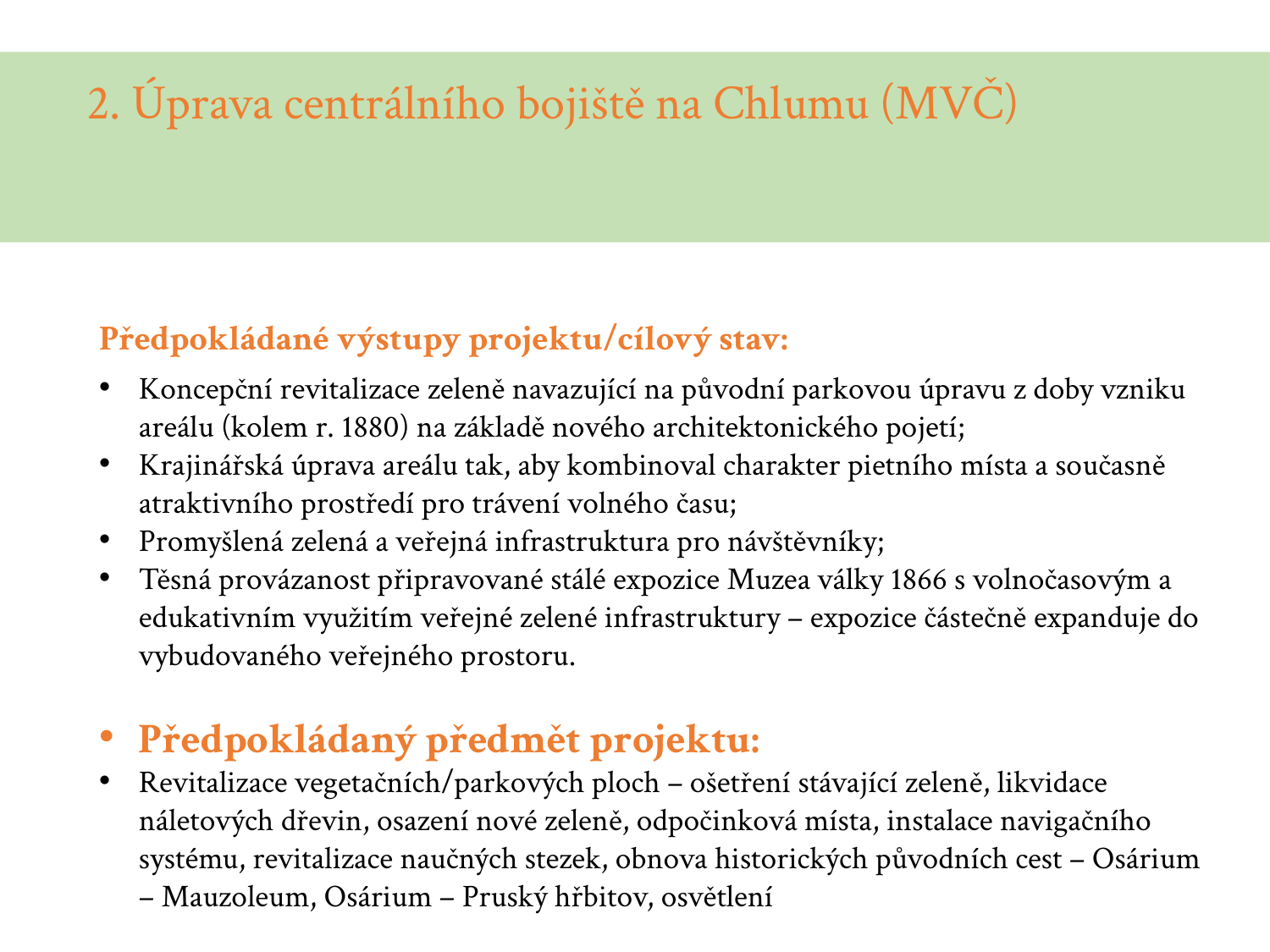

2. Úprava centrálního bojiště na Chlumu (MVČ)
Předpokládané výstupy projektu/cílový stav:
Koncepční revitalizace zeleně navazující na původní parkovou úpravu z doby vzniku areálu (kolem r. 1880) na základě nového architektonického pojetí;
Krajinářská úprava areálu tak, aby kombinoval charakter pietního místa a současně atraktivního prostředí pro trávení volného času;
Promyšlená zelená a veřejná infrastruktura pro návštěvníky;
Těsná provázanost připravované stálé expozice Muzea války 1866 s volnočasovým a edukativním využitím veřejné zelené infrastruktury – expozice částečně expanduje do vybudovaného veřejného prostoru.

Předpokládaný předmět projektu:
Revitalizace vegetačních/parkových ploch – ošetření stávající zeleně, likvidace náletových dřevin, osazení nové zeleně, odpočinková místa, instalace navigačního systému, revitalizace naučných stezek, obnova historických původních cest – Osárium – Mauzoleum, Osárium – Pruský hřbitov, osvětlení